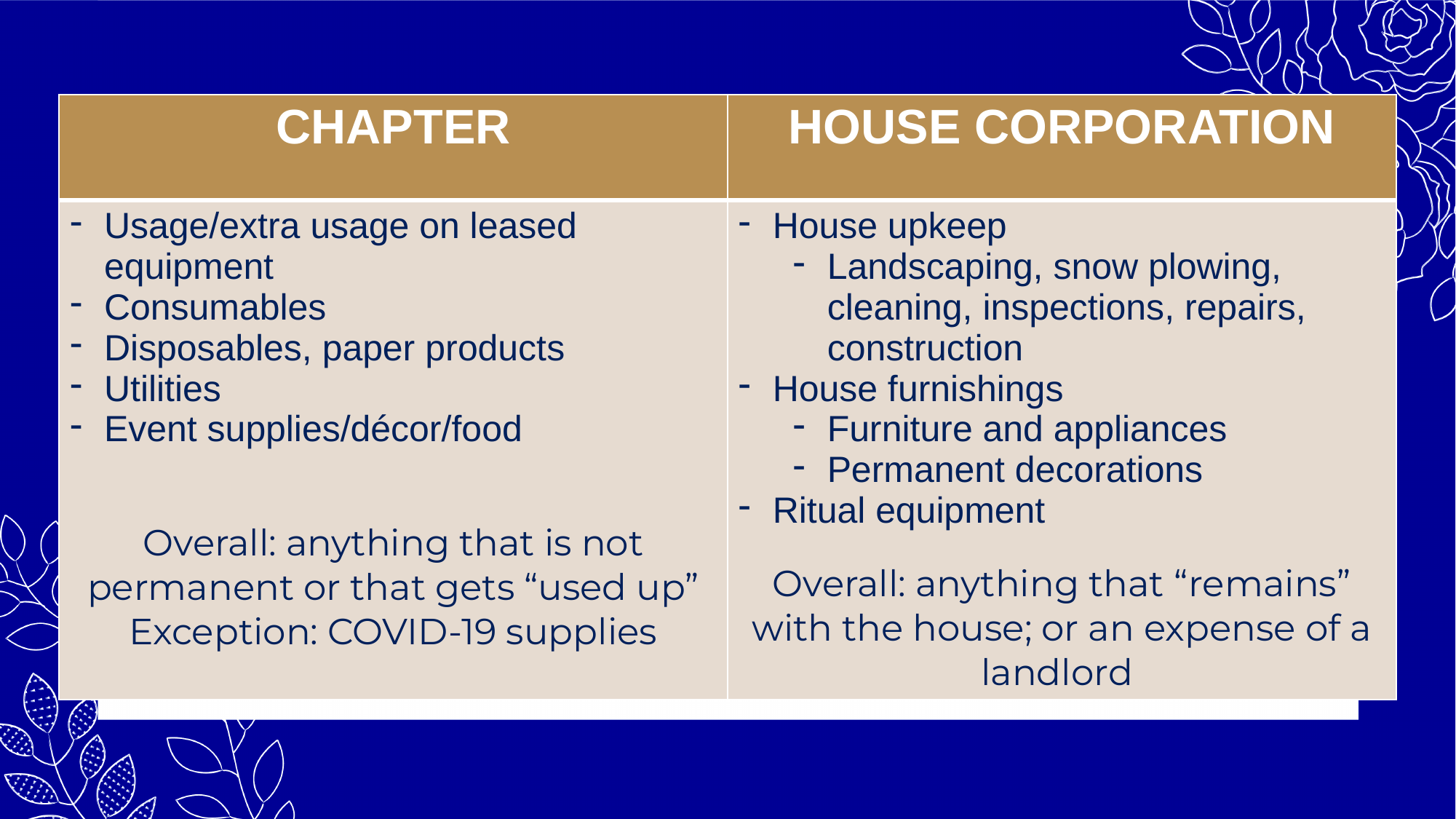

| CHAPTER | HOUSE CORPORATION |
| --- | --- |
| Usage/extra usage on leased equipment Consumables Disposables, paper products Utilities Event supplies/décor/food Overall: anything that is not permanent or that gets “used up” Exception: COVID-19 supplies | House upkeep Landscaping, snow plowing, cleaning, inspections, repairs, construction House furnishings Furniture and appliances Permanent decorations Ritual equipment Overall: anything that “remains” with the house; or an expense of a landlord |